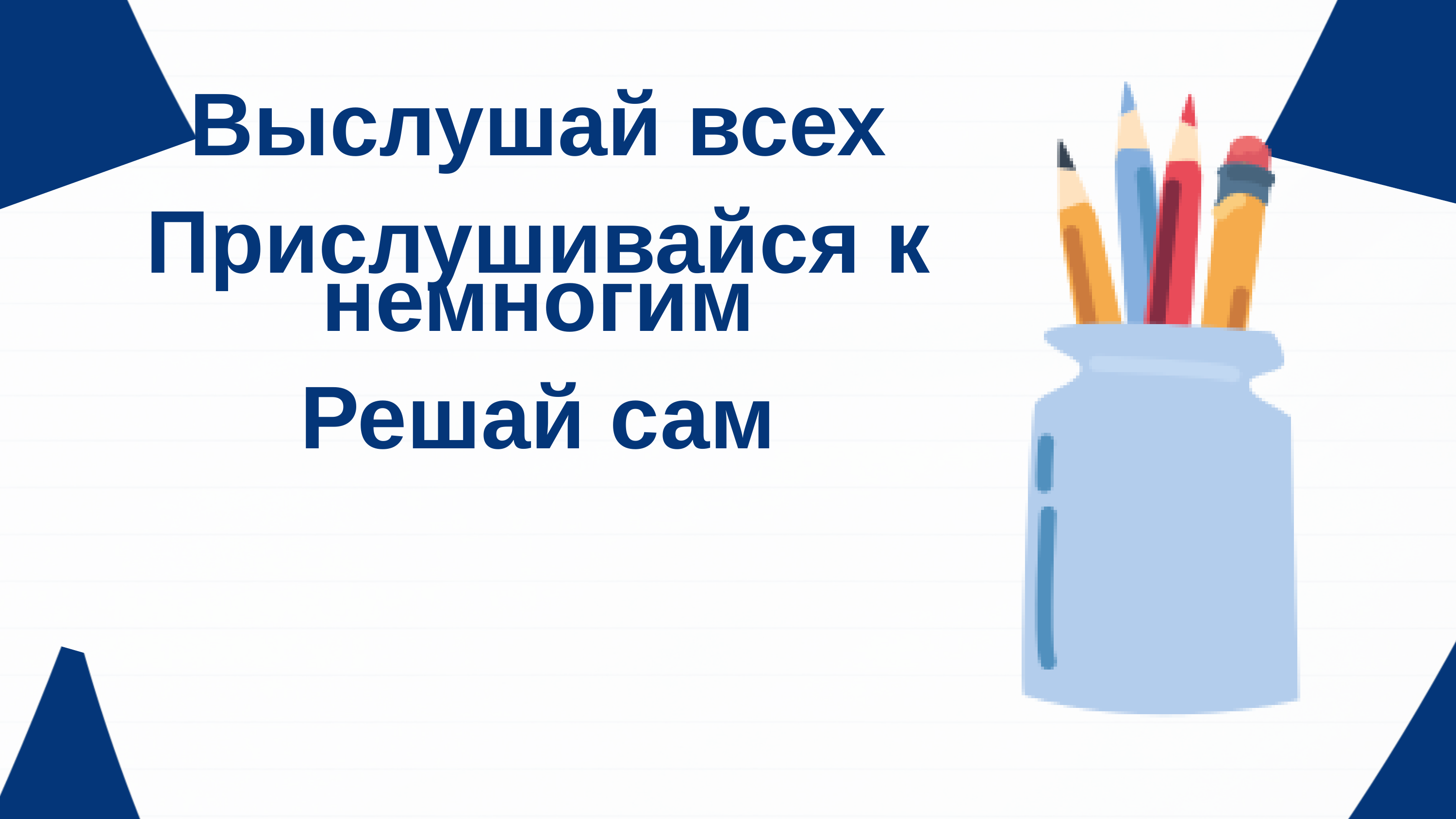

Выслушай всех

Прислушивайся к немногим

Решай сам